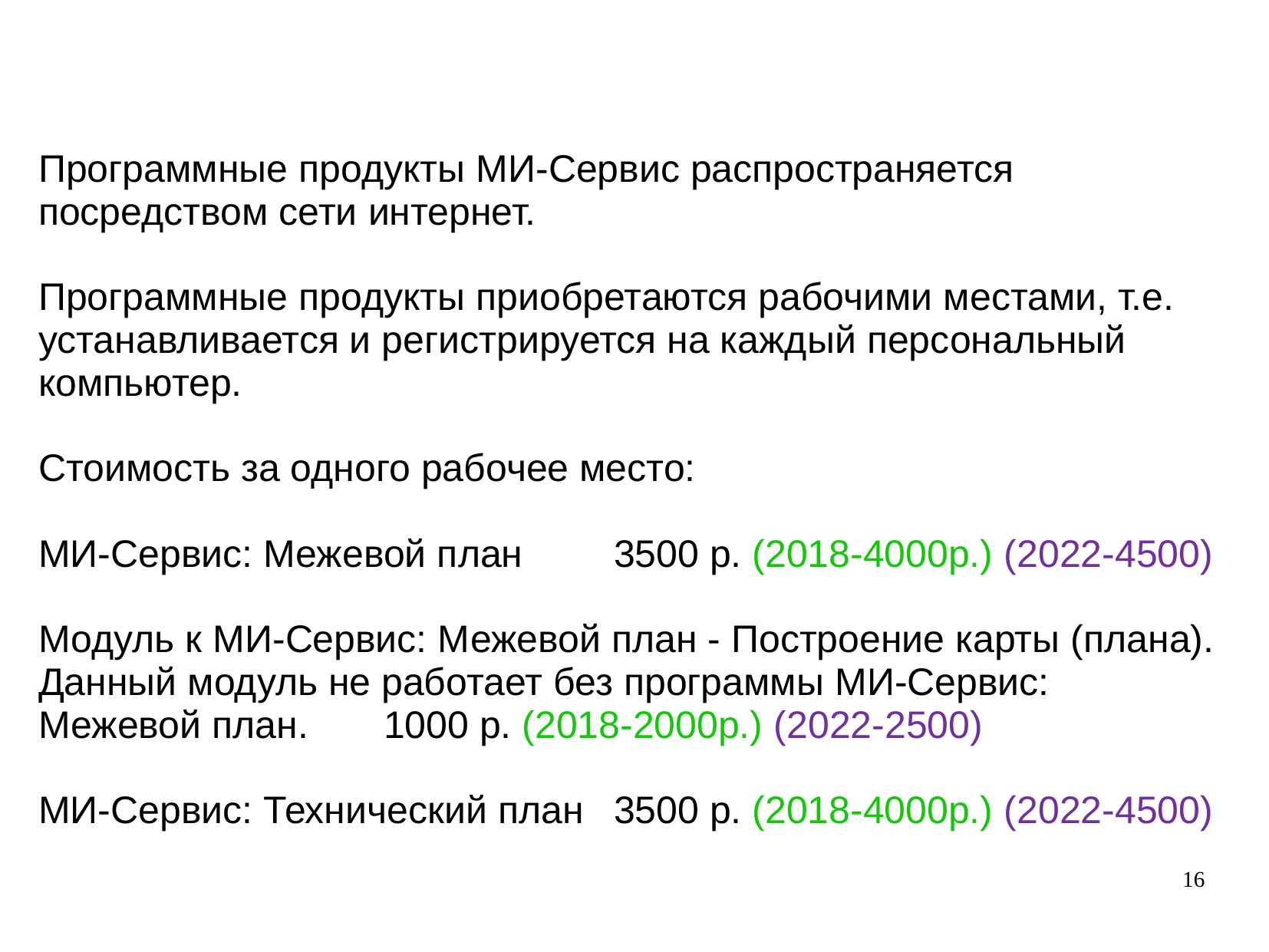

Программные продукты МИ-Сервис распространяется посредством сети интернет.

Программные продукты приобретаются рабочими местами, т.е. устанавливается и регистрируется на каждый персональный компьютер.

Стоимость за одного рабочее место:

МИ-Сервис: Межевой план	3500 р. (2018-4000р.) (2022-4500)

Модуль к МИ-Сервис: Межевой план - Построение карты (плана).
Данный модуль не работает без программы МИ-Сервис: Межевой план.	1000 р. (2018-2000р.) (2022-2500)

МИ-Сервис: Технический план	3500 р. (2018-4000р.) (2022-4500)
16